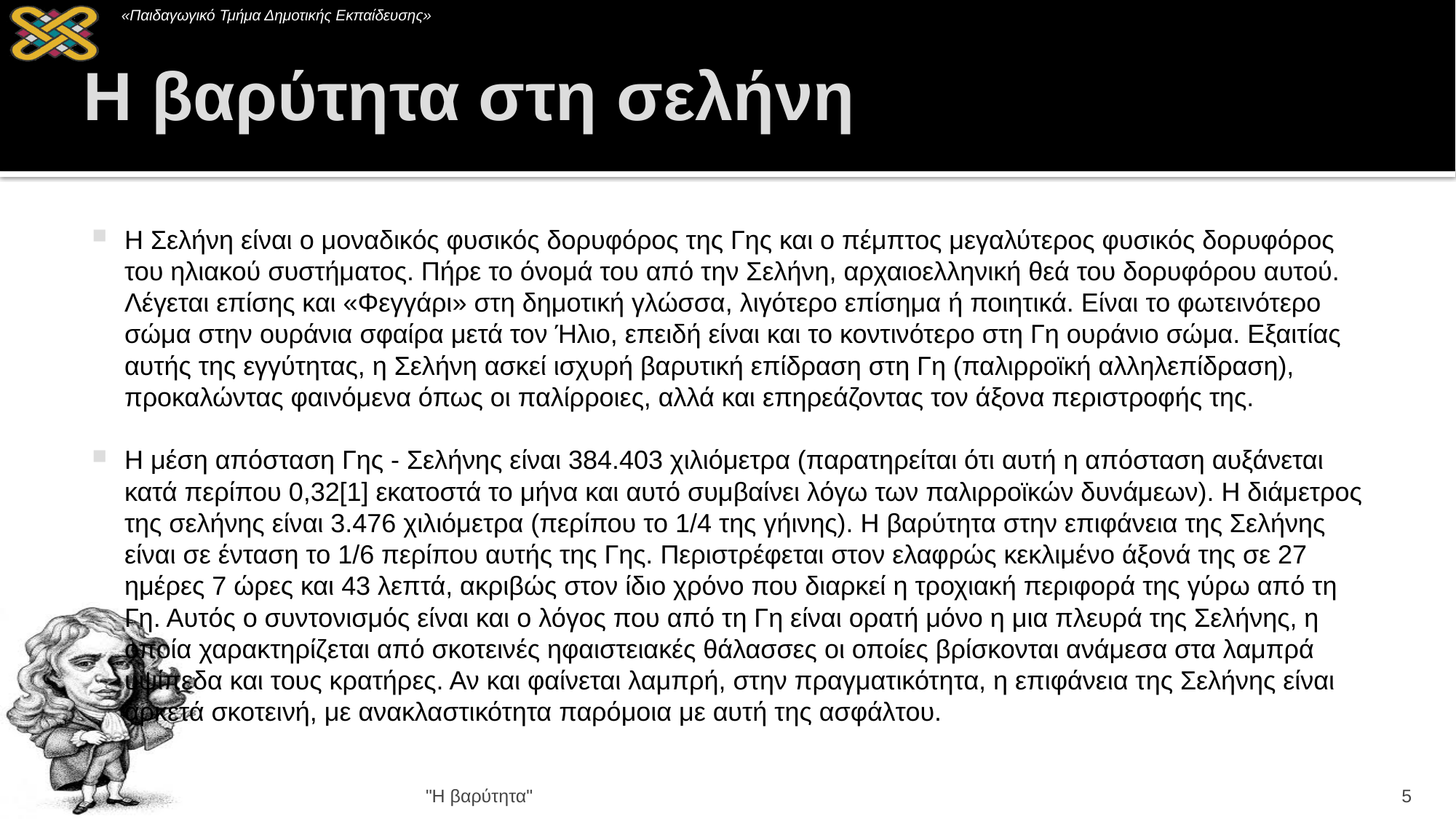

# Η βαρύτητα στη σελήνη
Η Σελήνη είναι ο μοναδικός φυσικός δορυφόρος της Γης και ο πέμπτος μεγαλύτερος φυσικός δορυφόρος του ηλιακού συστήματος. Πήρε το όνομά του από την Σελήνη, αρχαιοελληνική θεά του δορυφόρου αυτού. Λέγεται επίσης και «Φεγγάρι» στη δημοτική γλώσσα, λιγότερο επίσημα ή ποιητικά. Είναι το φωτεινότερο σώμα στην ουράνια σφαίρα μετά τον Ήλιο, επειδή είναι και το κοντινότερο στη Γη ουράνιο σώμα. Εξαιτίας αυτής της εγγύτητας, η Σελήνη ασκεί ισχυρή βαρυτική επίδραση στη Γη (παλιρροϊκή αλληλεπίδραση), προκαλώντας φαινόμενα όπως οι παλίρροιες, αλλά και επηρεάζοντας τον άξονα περιστροφής της.

Η μέση απόσταση Γης - Σελήνης είναι 384.403 χιλιόμετρα (παρατηρείται ότι αυτή η απόσταση αυξάνεται κατά περίπου 0,32[1] εκατοστά το μήνα και αυτό συμβαίνει λόγω των παλιρροϊκών δυνάμεων). Η διάμετρος της σελήνης είναι 3.476 χιλιόμετρα (περίπου το 1/4 της γήινης). Η βαρύτητα στην επιφάνεια της Σελήνης είναι σε ένταση το 1/6 περίπου αυτής της Γης. Περιστρέφεται στον ελαφρώς κεκλιμένο άξονά της σε 27 ημέρες 7 ώρες και 43 λεπτά, ακριβώς στον ίδιο χρόνο που διαρκεί η τροχιακή περιφορά της γύρω από τη Γη. Αυτός ο συντονισμός είναι και ο λόγος που από τη Γη είναι ορατή μόνο η μια πλευρά της Σελήνης, η οποία χαρακτηρίζεται από σκοτεινές ηφαιστειακές θάλασσες οι οποίες βρίσκονται ανάμεσα στα λαμπρά υψίπεδα και τους κρατήρες. Αν και φαίνεται λαμπρή, στην πραγματικότητα, η επιφάνεια της Σελήνης είναι αρκετά σκοτεινή, με ανακλαστικότητα παρόμοια με αυτή της ασφάλτου.
"Η βαρύτητα"
5